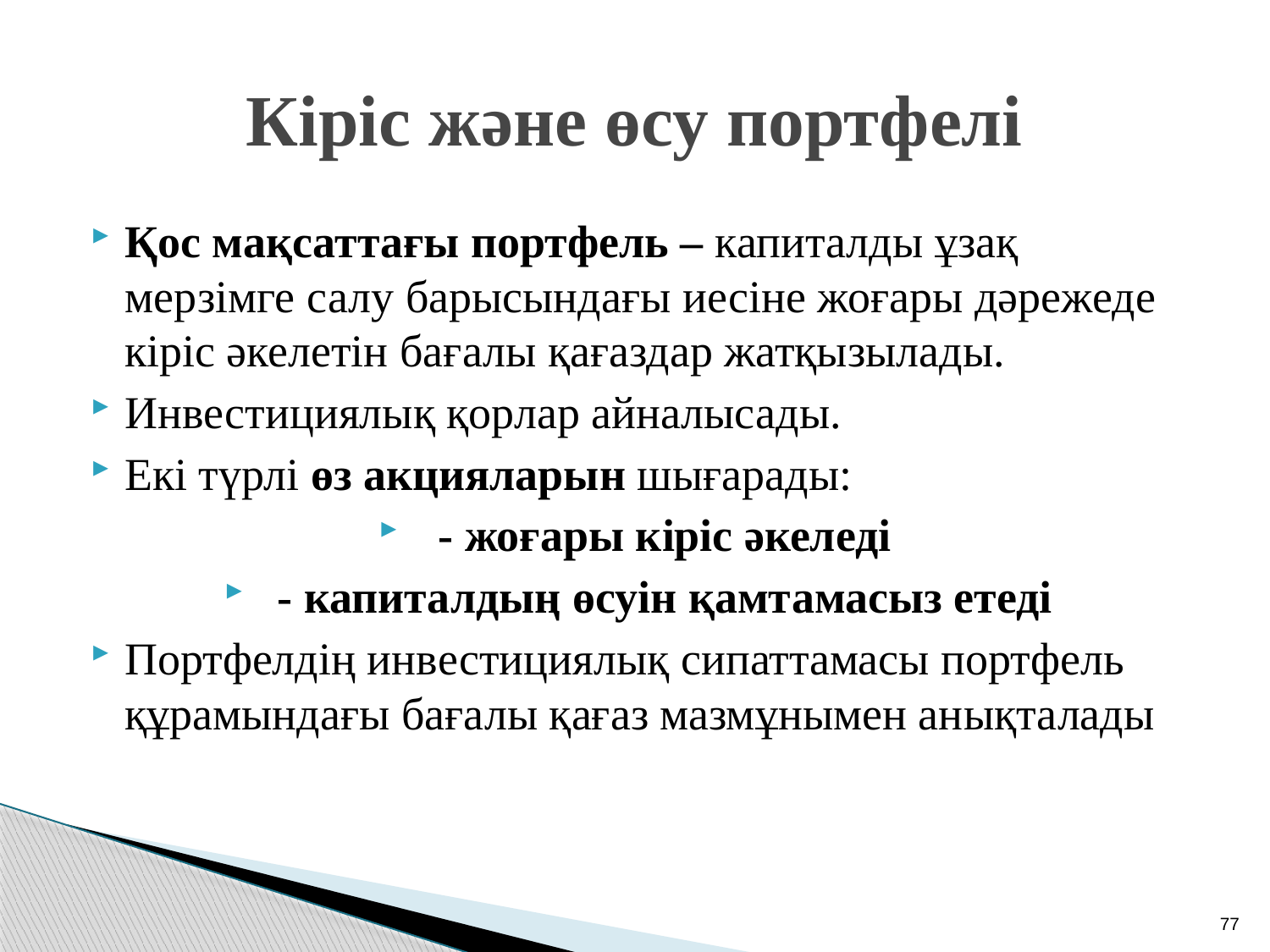

# Кіріс және өсу портфелі
Қос мақсаттағы портфель – капиталды ұзақ мерзімге салу барысындағы иесіне жоғары дәрежеде кіріс әкелетін бағалы қағаздар жатқызылады.
Инвестициялық қорлар айналысады.
Екі түрлі өз акцияларын шығарады:
 - жоғары кіріс әкеледі
 - капиталдың өсуін қамтамасыз етеді
Портфелдің инвестициялық сипаттамасы портфель құрамындағы бағалы қағаз мазмұнымен анықталады
77